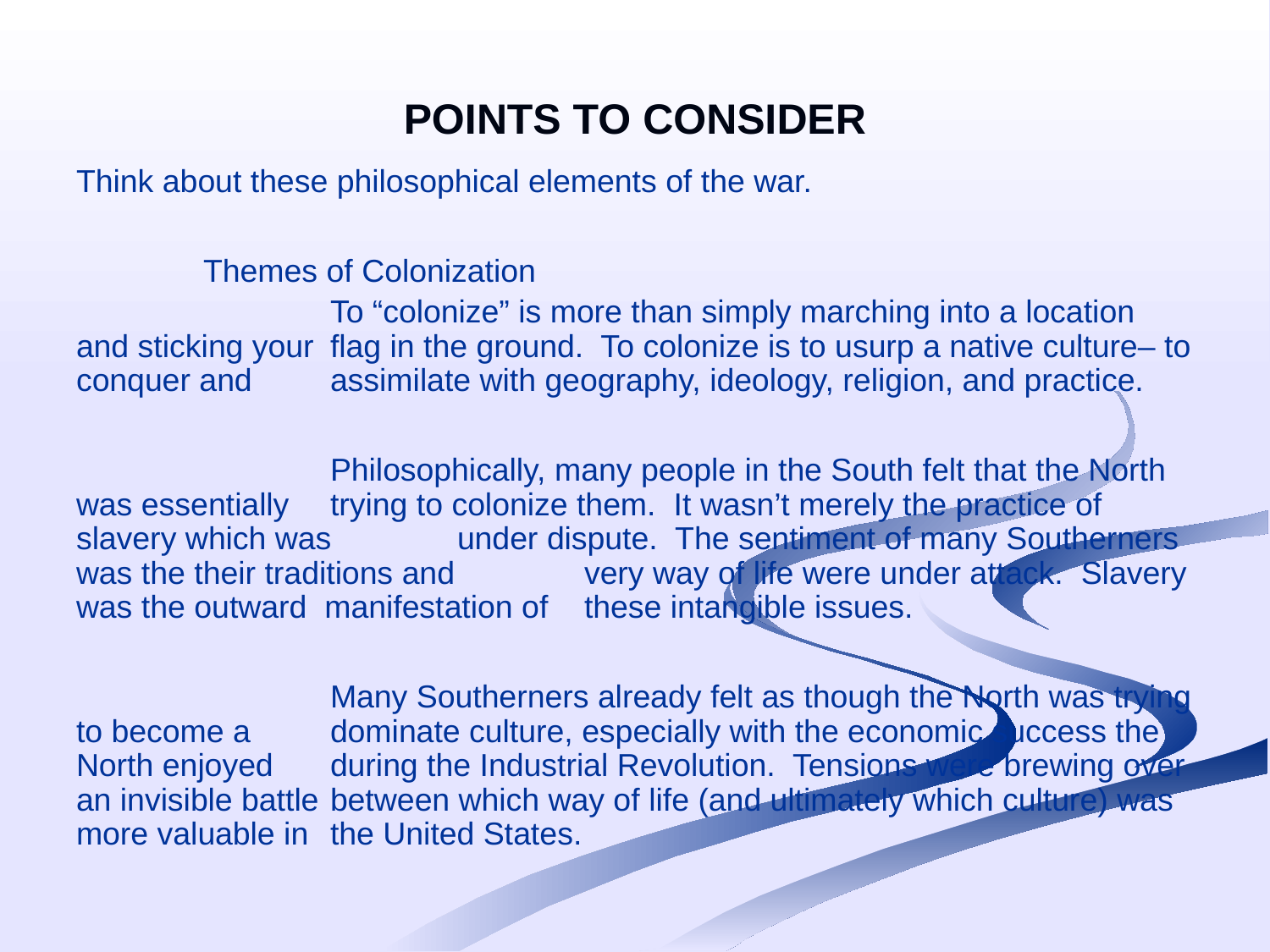

# Points to Consider
Think about these philosophical elements of the war.

	Themes of Colonization
		To “colonize” is more than simply marching into a location and sticking your 	flag in the ground.  To colonize is to usurp a native culture– to conquer and 	assimilate with geography, ideology, religion, and practice.

		Philosophically, many people in the South felt that the North was essentially 	trying to colonize them.  It wasn’t merely the practice of slavery which was 	under dispute.  The sentiment of many Southerners was the their traditions and 	very way of life were under attack.  Slavery was the outward  manifestation of 	these intangible issues.

		Many Southerners already felt as though the North was trying to become a 	dominate culture, especially with the economic success the North enjoyed 	during the Industrial Revolution.  Tensions were brewing over an invisible battle 	between which way of life (and ultimately which culture) was more valuable in 	the United States.